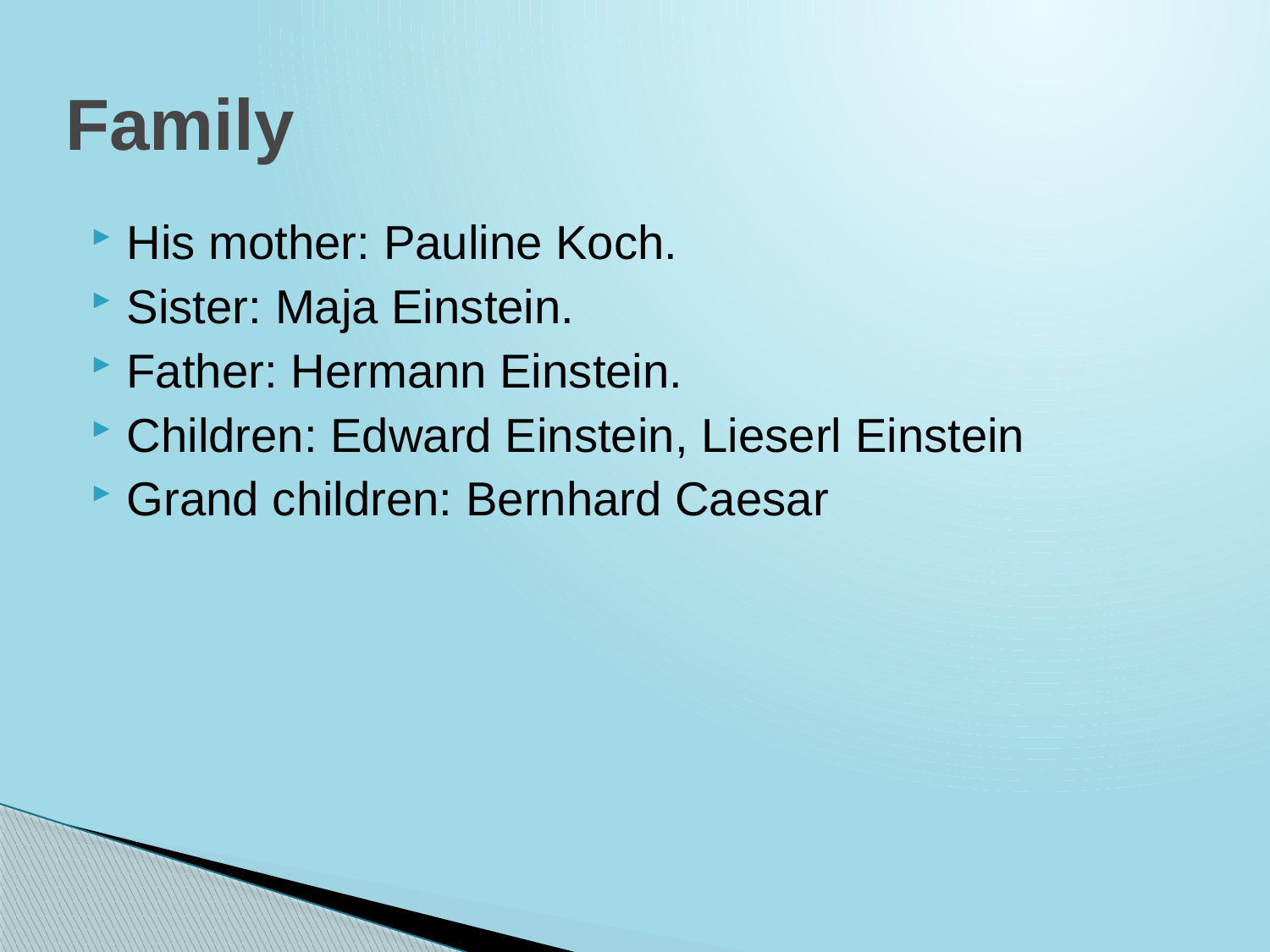

# Family
His mother: Pauline Koch.
Sister: Maja Einstein.
Father: Hermann Einstein.
Children: Edward Einstein, Lieserl Einstein
Grand children: Bernhard Caesar